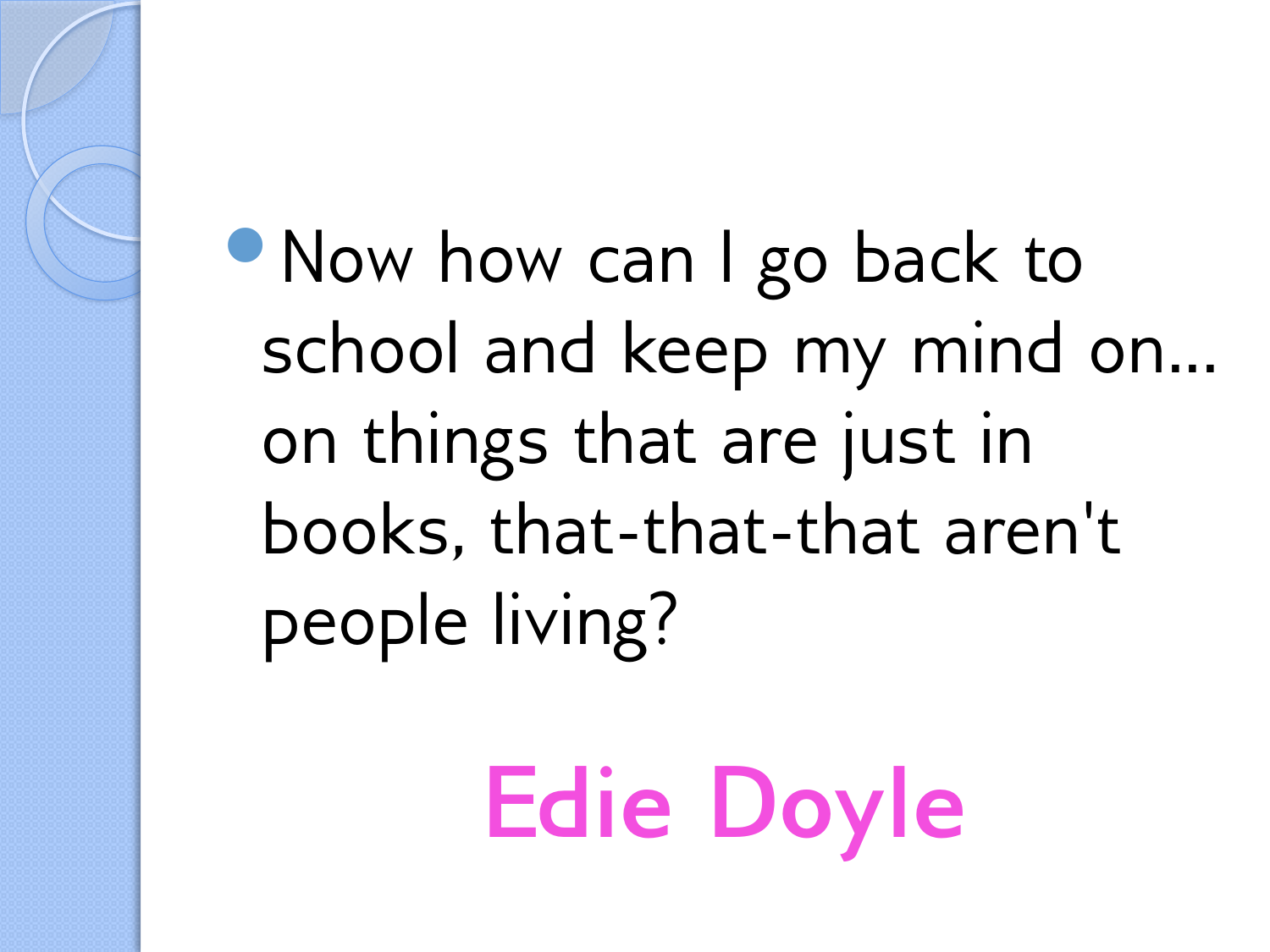

#
Now how can I go back to school and keep my mind on... on things that are just in books, that-that-that aren't people living?
Edie Doyle